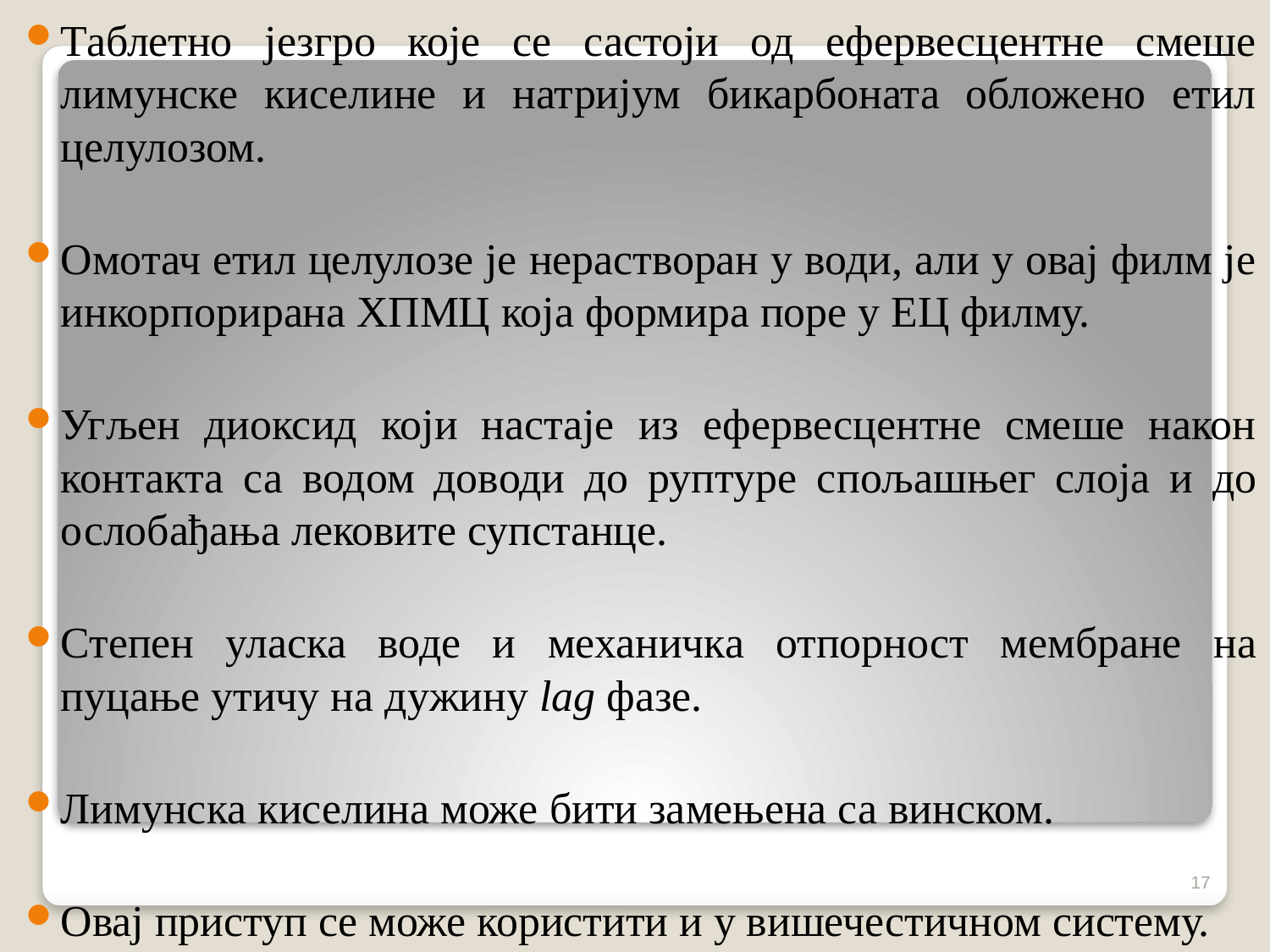

Таблетно језгро које се састоји од ефервесцентне смеше лимунске киселине и натријум бикарбоната обложено етил целулозом.

Омотач етил целулозе је нерастворан у води, али у овај филм је инкорпорирана ХПМЦ која формира поре у ЕЦ филму.

Угљен диоксид који настаје из ефервесцентне смеше након контакта са водом доводи до руптуре спољашњег слоја и до ослобађања лековите супстанце.

Степен уласка воде и механичка отпорност мембране на пуцање утичу на дужину lag фазе.

Лимунска киселина може бити замењена са винском.

Овај приступ се може користити и у вишечестичном систему.
17